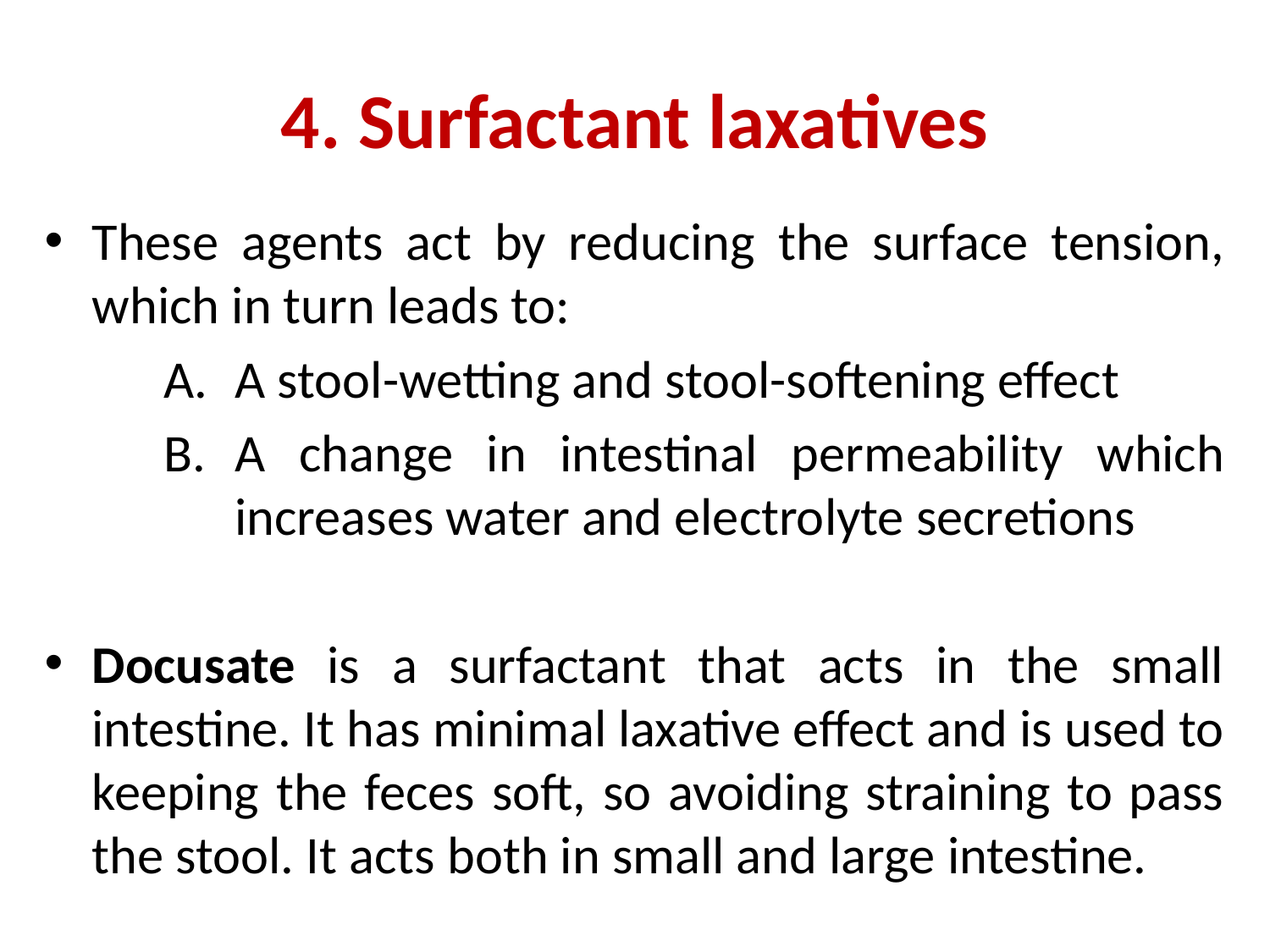

# 4. Surfactant laxatives
These agents act by reducing the surface tension, which in turn leads to:
A stool-wetting and stool-softening effect
A change in intestinal permeability which increases water and electrolyte secretions

Docusate is a surfactant that acts in the small intestine. It has minimal laxative effect and is used to keeping the feces soft, so avoiding straining to pass the stool. It acts both in small and large intestine.